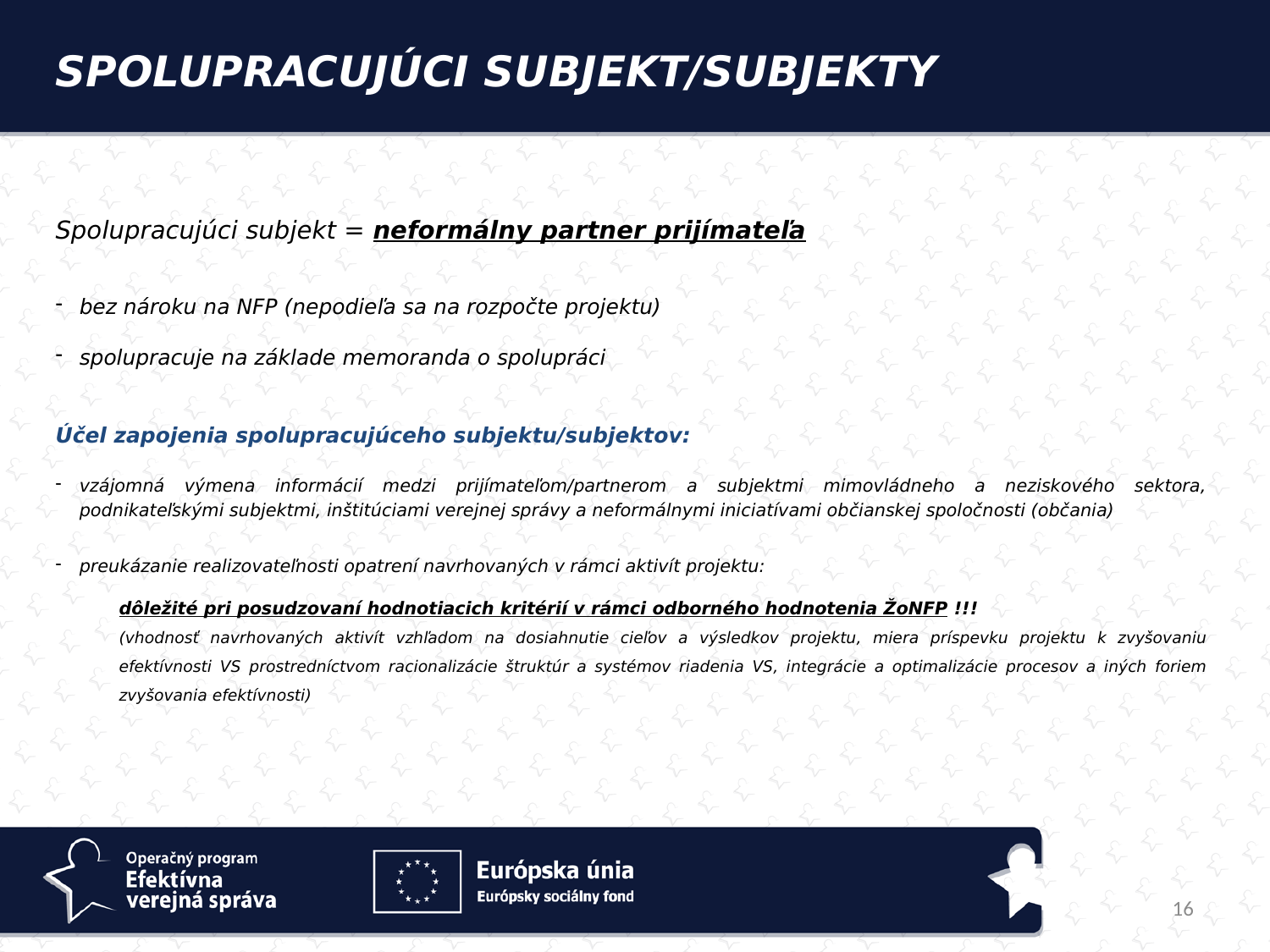

Spolupracujúci subjekt/subjekty

Spolupracujúci subjekt = neformálny partner prijímateľa

bez nároku na NFP (nepodieľa sa na rozpočte projektu)
spolupracuje na základe memoranda o spolupráci

Účel zapojenia spolupracujúceho subjektu/subjektov:

vzájomná výmena informácií medzi prijímateľom/partnerom a subjektmi mimovládneho a neziskového sektora, podnikateľskými subjektmi, inštitúciami verejnej správy a neformálnymi iniciatívami občianskej spoločnosti (občania)

preukázanie realizovateľnosti opatrení navrhovaných v rámci aktivít projektu:
dôležité pri posudzovaní hodnotiacich kritérií v rámci odborného hodnotenia ŽoNFP !!!
(vhodnosť navrhovaných aktivít vzhľadom na dosiahnutie cieľov a výsledkov projektu, miera príspevku projektu k zvyšovaniu efektívnosti VS prostredníctvom racionalizácie štruktúr a systémov riadenia VS, integrácie a optimalizácie procesov a iných foriem zvyšovania efektívnosti)

16